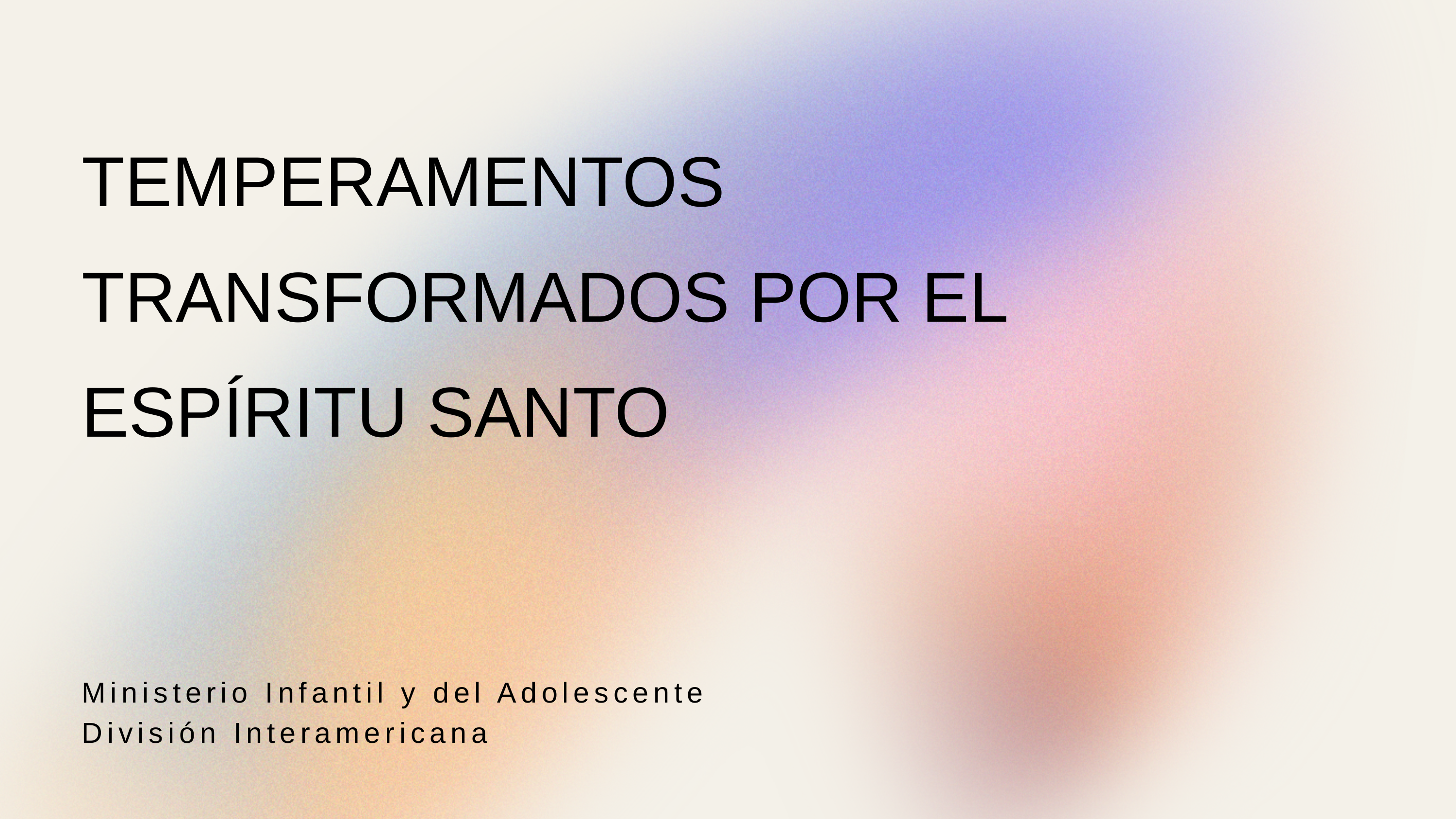

TEMPERAMENTOS TRANSFORMADOS POR EL ESPÍRITU SANTO

Ministerio Infantil y del Adolescente
División Interamericana